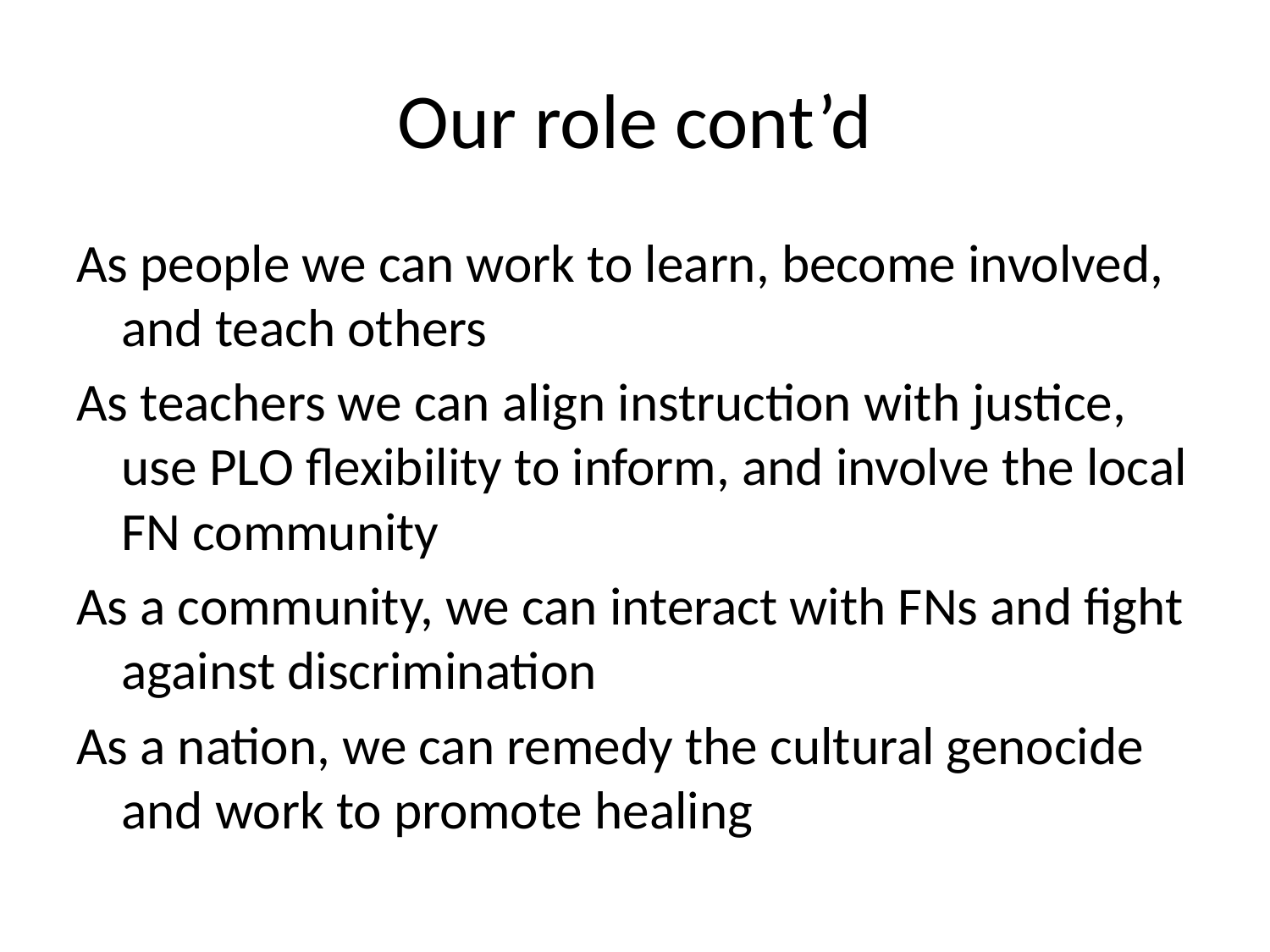

# Our role cont’d
As people we can work to learn, become involved, and teach others
As teachers we can align instruction with justice, use PLO flexibility to inform, and involve the local FN community
As a community, we can interact with FNs and fight against discrimination
As a nation, we can remedy the cultural genocide and work to promote healing